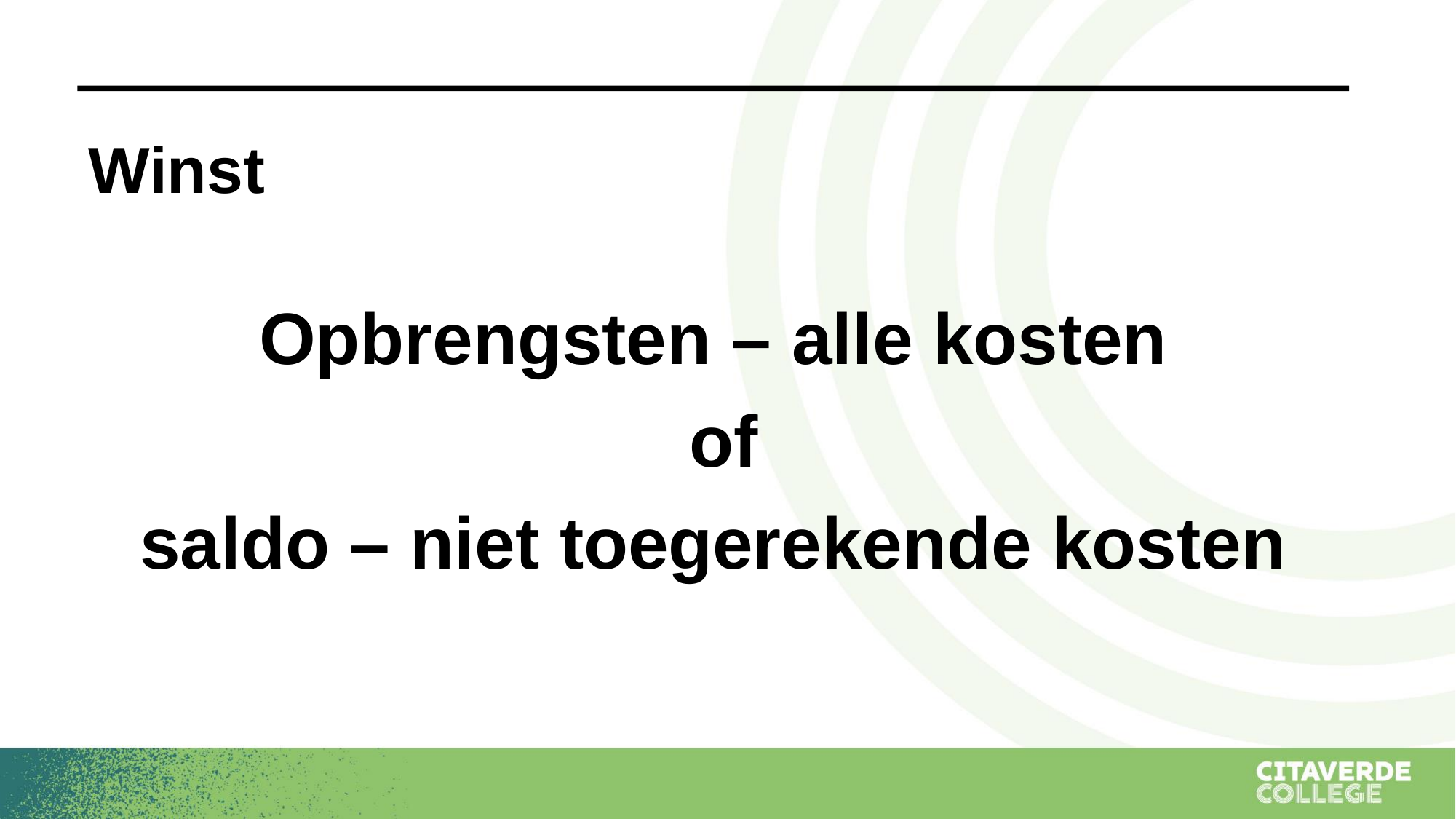

# Winst
Opbrengsten – alle kosten
 of
saldo – niet toegerekende kosten